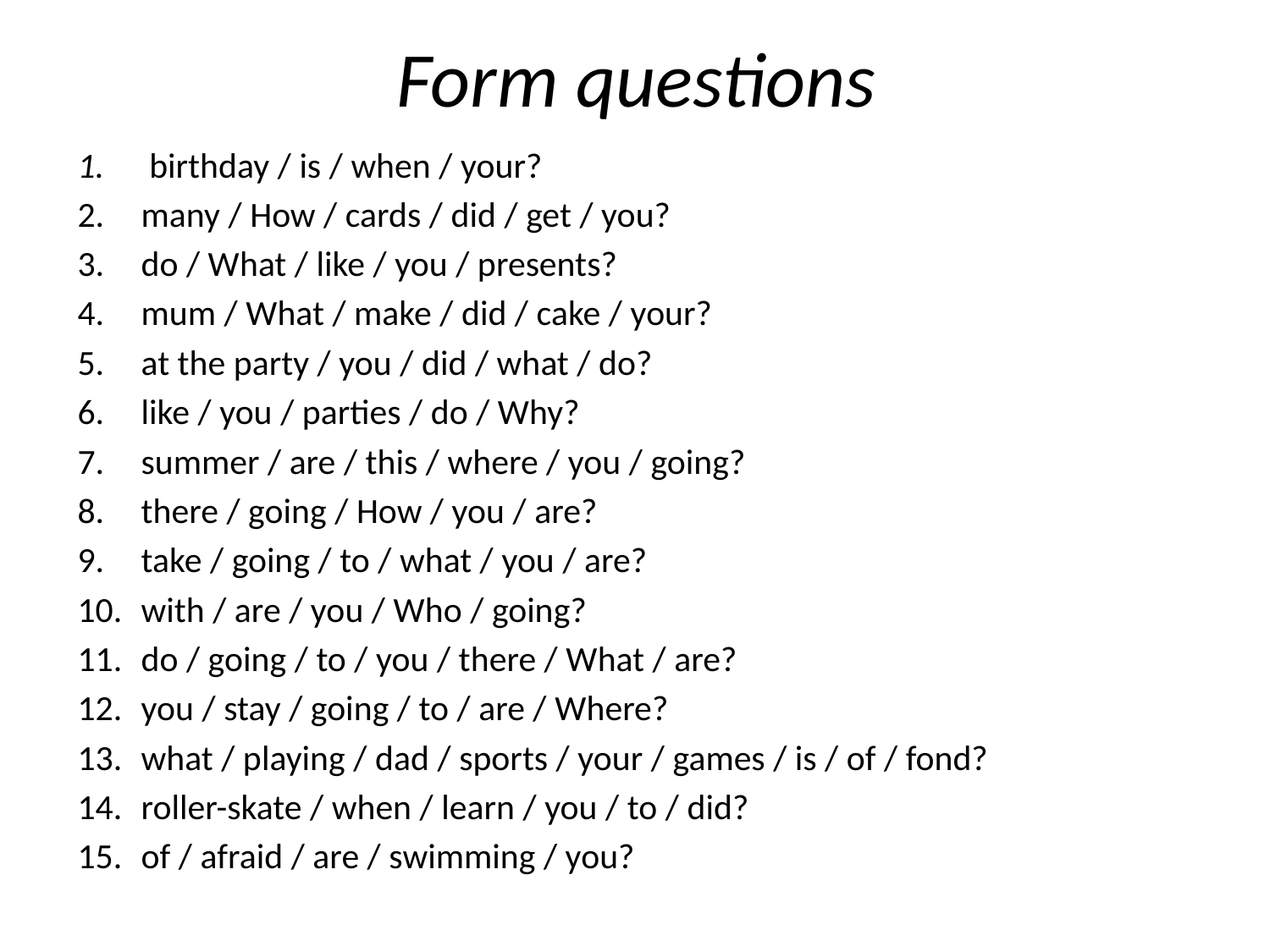

# Form questions
 birthday / is / when / your?
many / How / cards / did / get / you?
do / What / like / you / presents?
mum / What / make / did / cake / your?
at the party / you / did / what / do?
like / you / parties / do / Why?
summer / are / this / where / you / going?
there / going / How / you / are?
take / going / to / what / you / are?
with / are / you / Who / going?
do / going / to / you / there / What / are?
you / stay / going / to / are / Where?
what / playing / dad / sports / your / games / is / of / fond?
roller-skate / when / learn / you / to / did?
of / afraid / are / swimming / you?